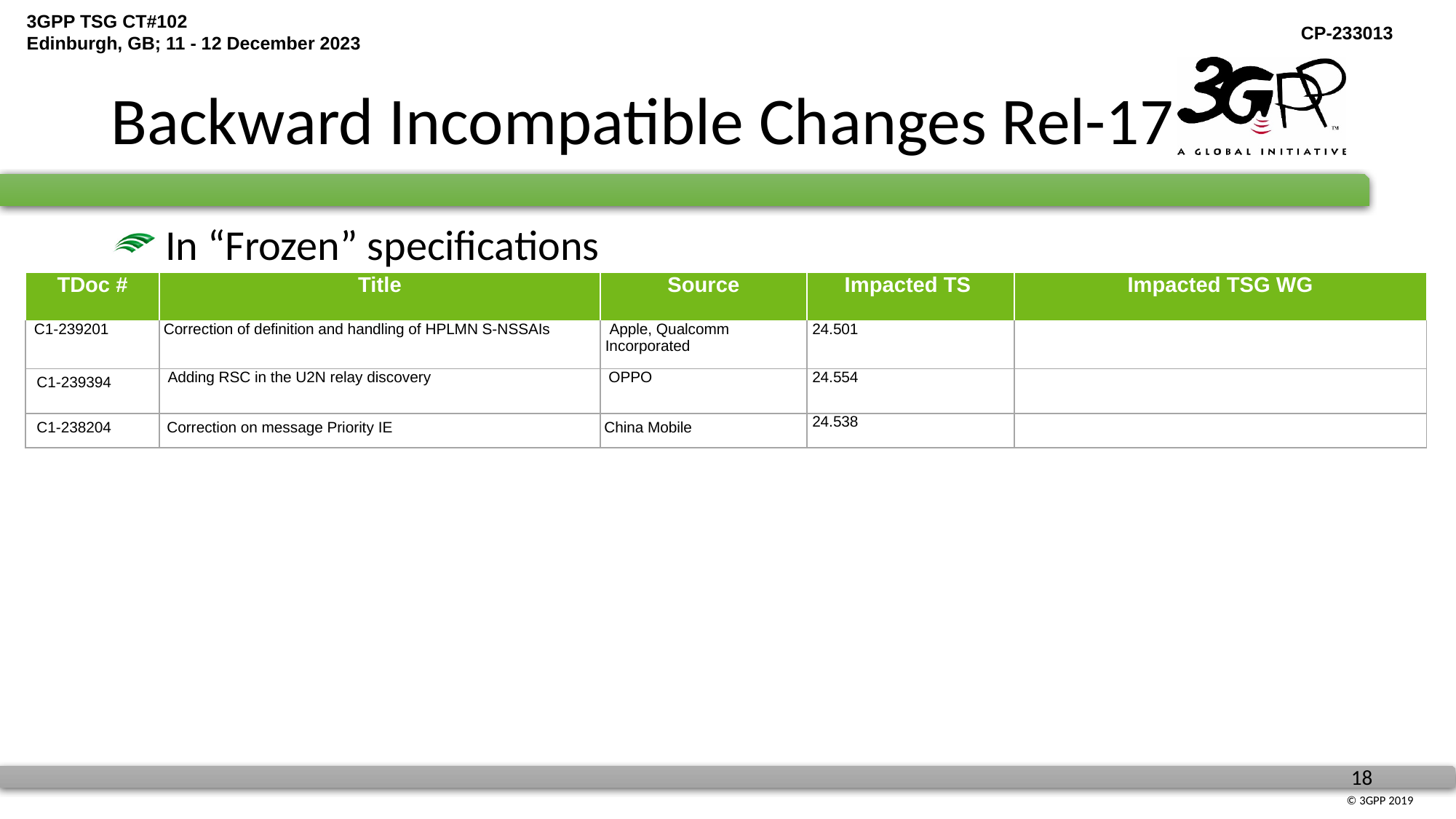

# Backward Incompatible Changes Rel-17
 In “Frozen” specifications
| TDoc # | Title | Source | Impacted TS | Impacted TSG WG |
| --- | --- | --- | --- | --- |
| C1-239201 | Correction of definition and handling of HPLMN S-NSSAIs | Apple, Qualcomm Incorporated | 24.501 |  |
| C1-239394 | Adding RSC in the U2N relay discovery | OPPO | 24.554 |  |
| C1-238204 | Correction on message Priority IE | China Mobile | 24.538 |  |